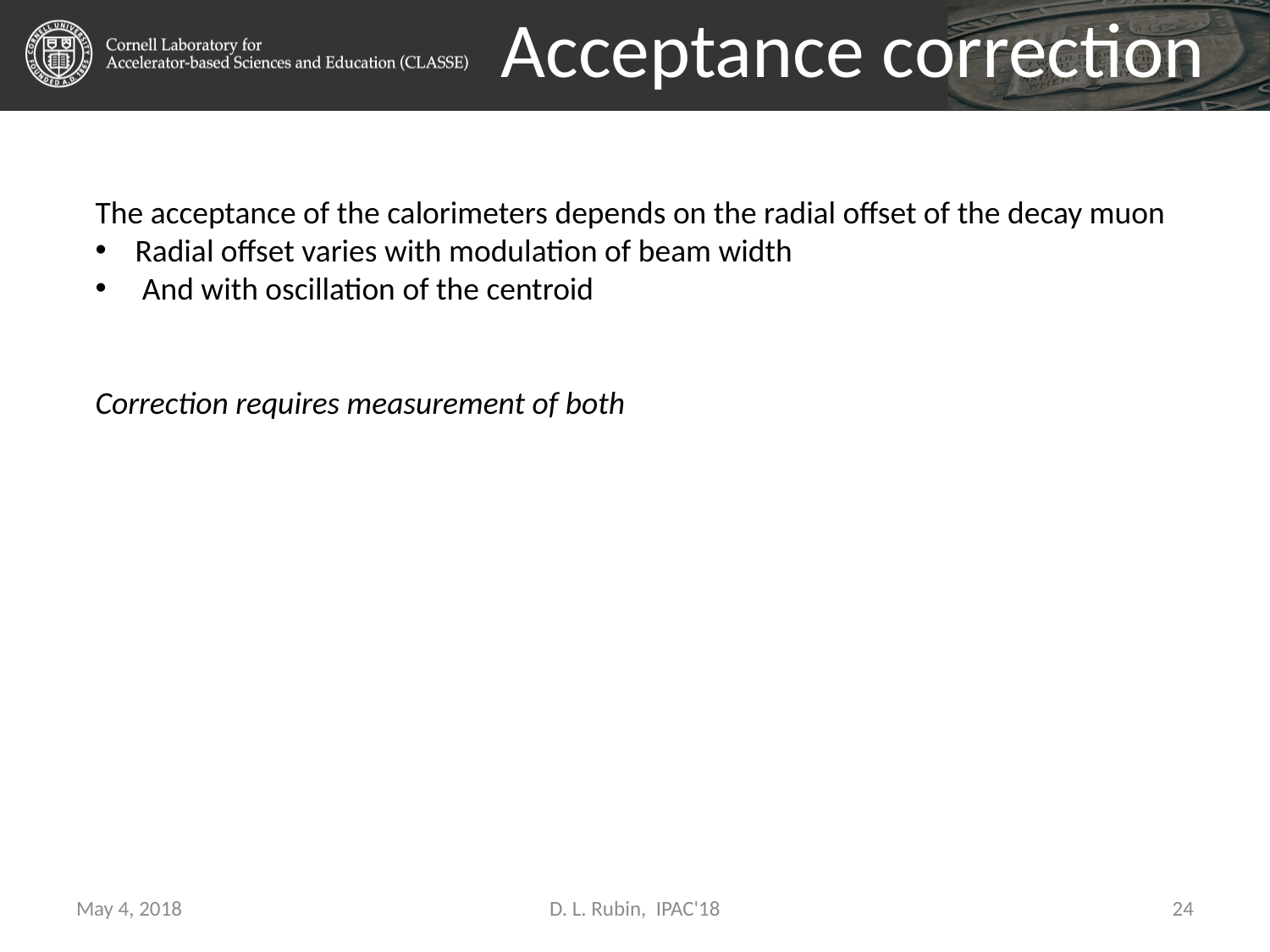

# Acceptance correction
The acceptance of the calorimeters depends on the radial offset of the decay muon
Radial offset varies with modulation of beam width
 And with oscillation of the centroid

Correction requires measurement of both
May 4, 2018
D. L. Rubin,  IPAC'18
24